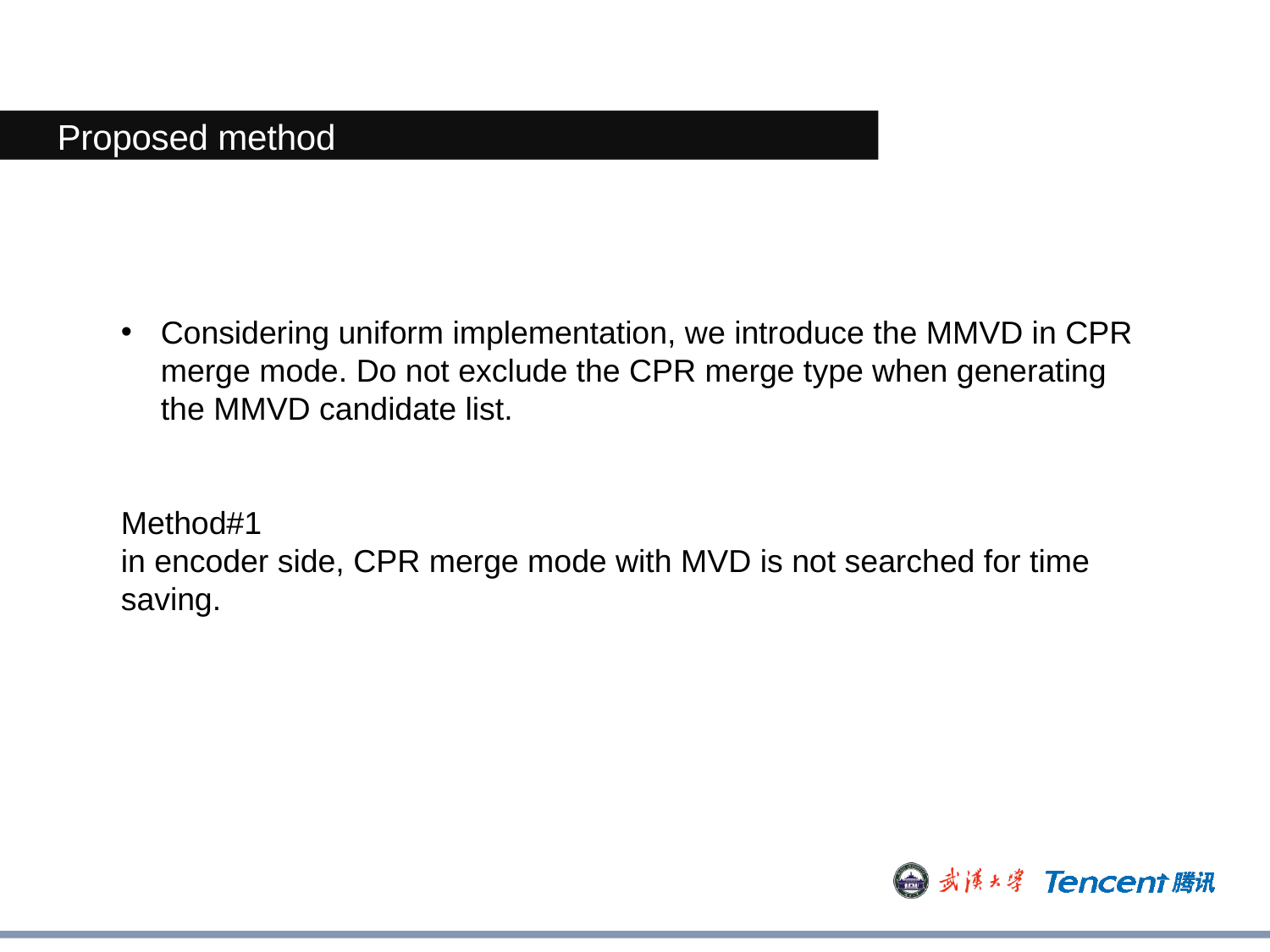

Proposed method

Considering uniform implementation, we introduce the MMVD in CPR merge mode. Do not exclude the CPR merge type when generating the MMVD candidate list.

Method#1
in encoder side, CPR merge mode with MVD is not searched for time saving.